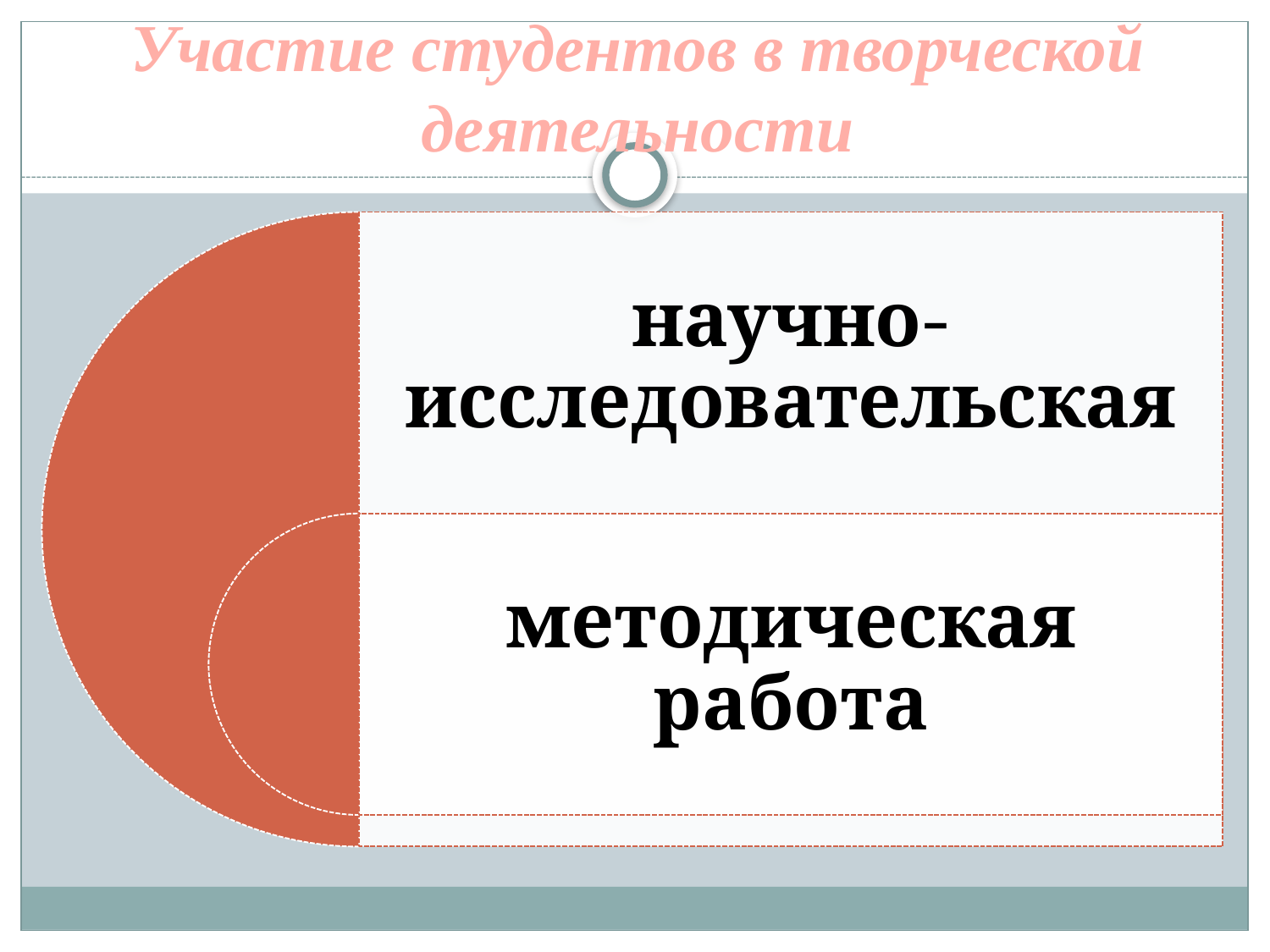

# Участие студентов в творческой деятельности
научно-исследовательская
методическая работа